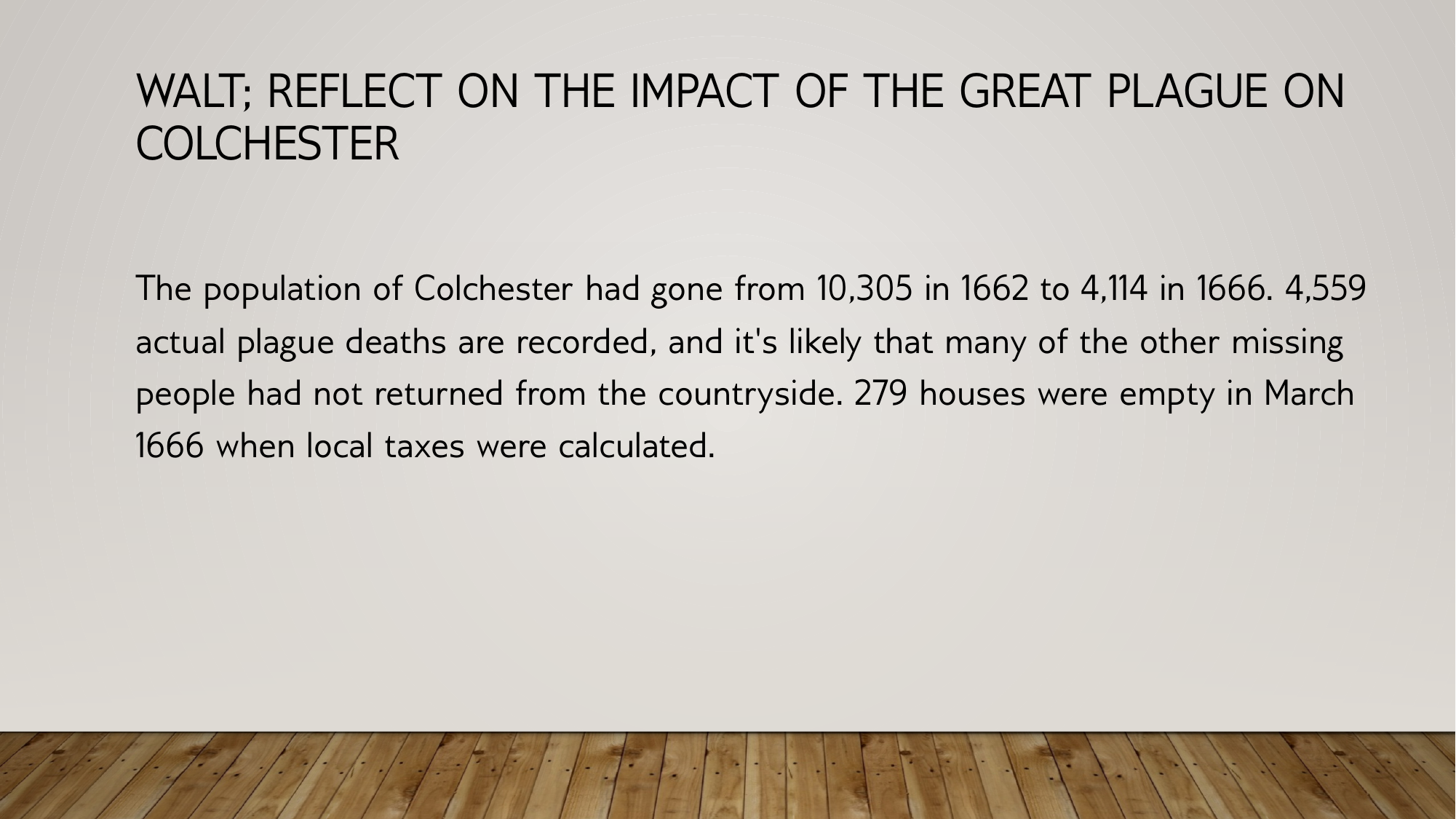

WALT; reflect on the impact of the Great Plague on Colchester
The population of Colchester had gone from 10,305 in 1662 to 4,114 in 1666. 4,559 actual plague deaths are recorded, and it's likely that many of the other missing people had not returned from the countryside. 279 houses were empty in March 1666 when local taxes were calculated.